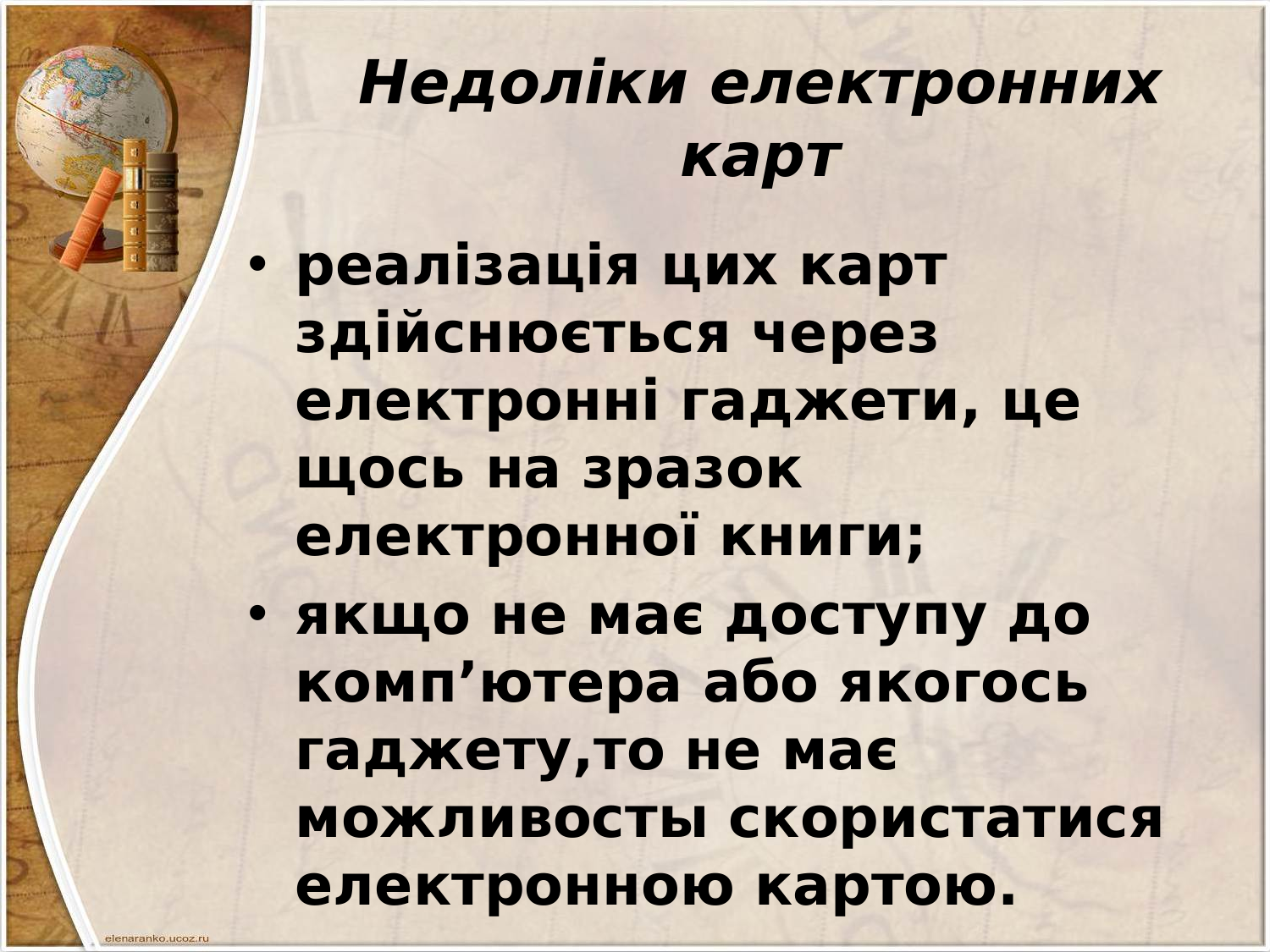

# Недоліки електронних карт
реалізація цих карт здійснюється через електронні гаджети, це щось на зразок електронної книги;
якщо не має доступу до комп’ютера або якогось гаджету,то не має можливосты скористатися електронною картою.